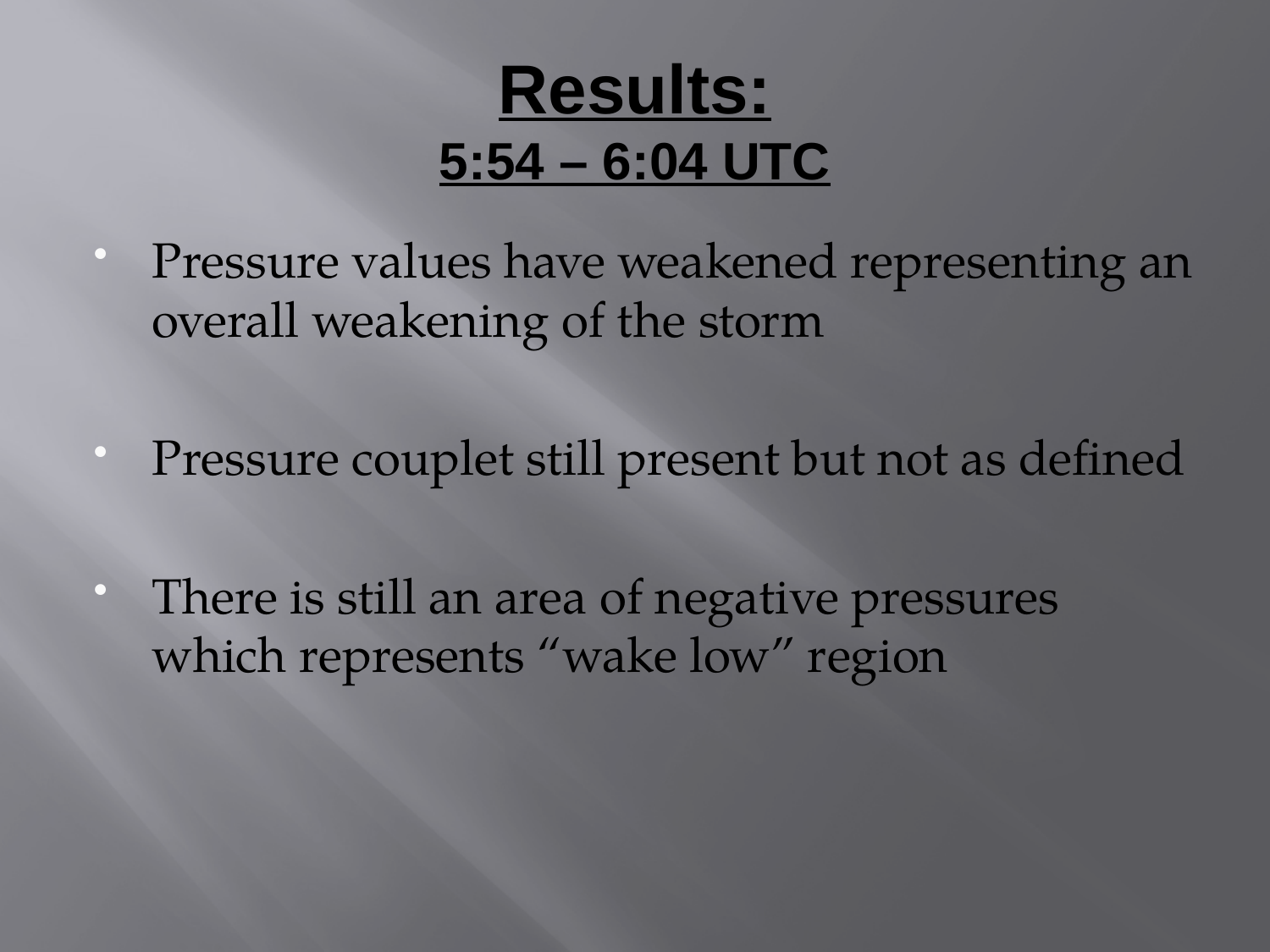

# Results: 5:54 – 6:04 UTC
Pressure values have weakened representing an overall weakening of the storm

Pressure couplet still present but not as defined

There is still an area of negative pressures which represents “wake low” region